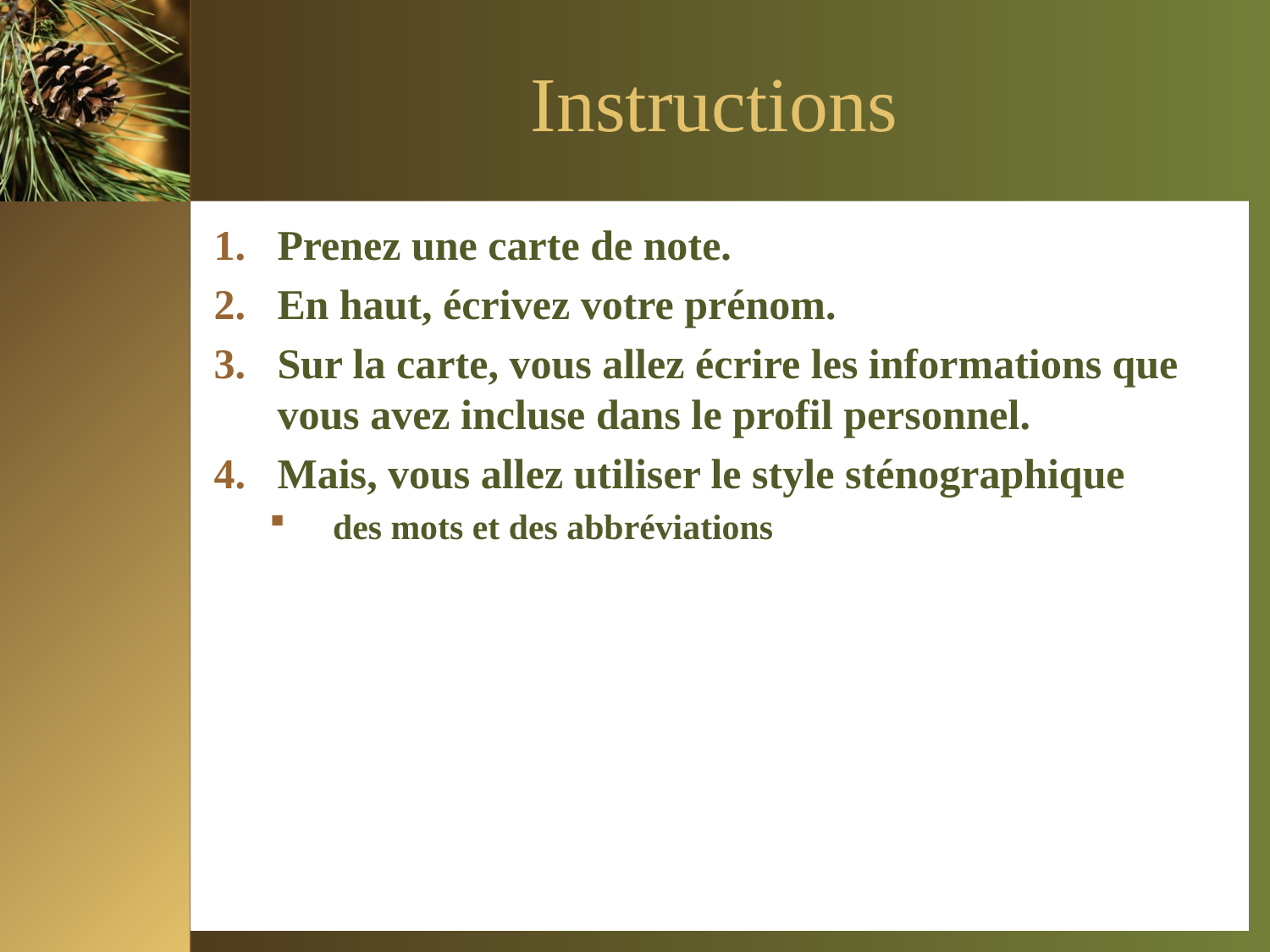

# Instructions
Prenez une carte de note.
En haut, écrivez votre prénom.
Sur la carte, vous allez écrire les informations que vous avez incluse dans le profil personnel.
Mais, vous allez utiliser le style sténographique
des mots et des abbréviations